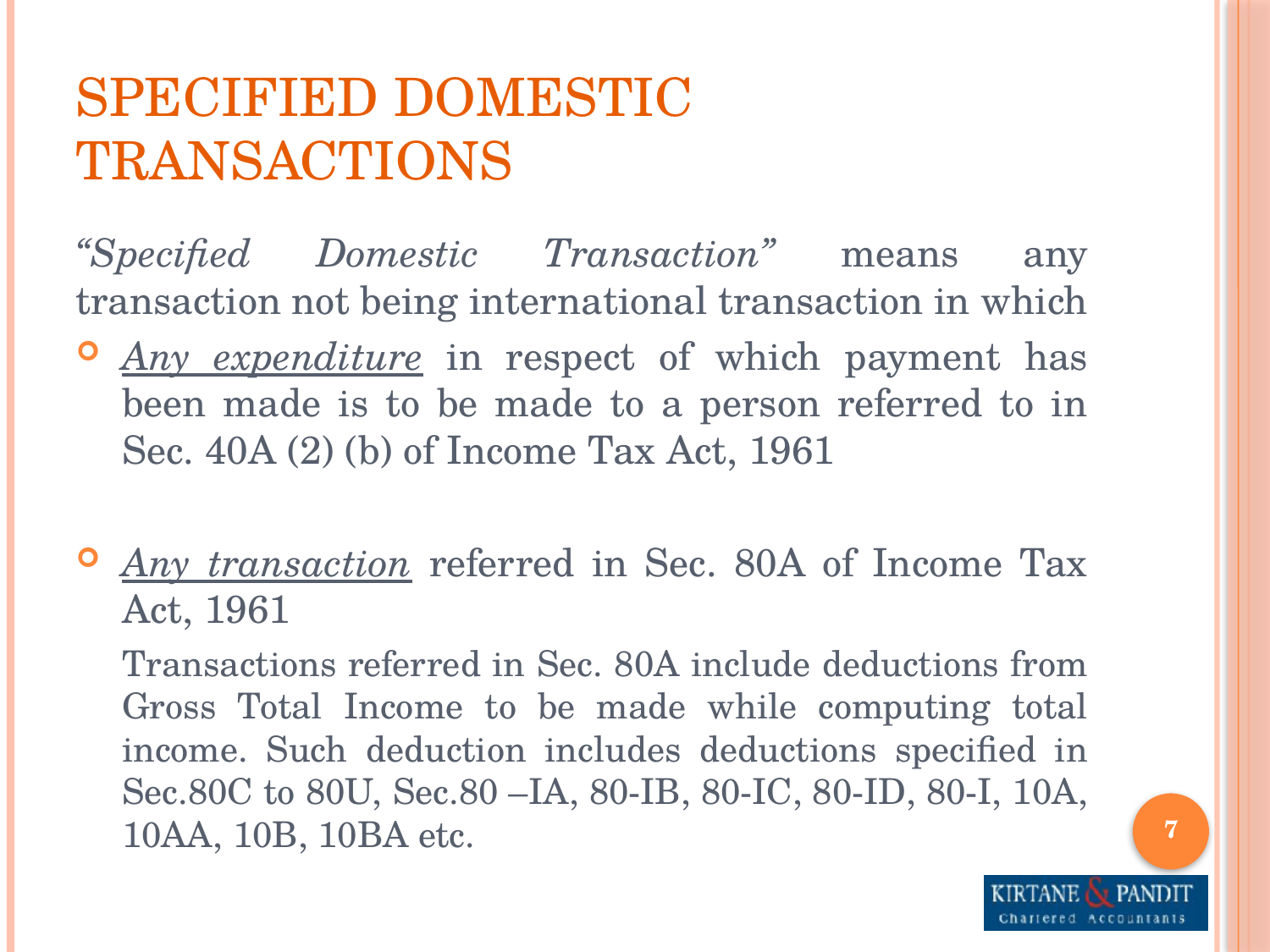

# Specified Domestic Transactions
“Specified Domestic Transaction” means any transaction not being international transaction in which
Any expenditure in respect of which payment has been made is to be made to a person referred to in Sec. 40A (2) (b) of Income Tax Act, 1961

Any transaction referred in Sec. 80A of Income Tax Act, 1961
	Transactions referred in Sec. 80A include deductions from Gross Total Income to be made while computing total income. Such deduction includes deductions specified in Sec.80C to 80U, Sec.80 –IA, 80-IB, 80-IC, 80-ID, 80-I, 10A, 10AA, 10B, 10BA etc.
7